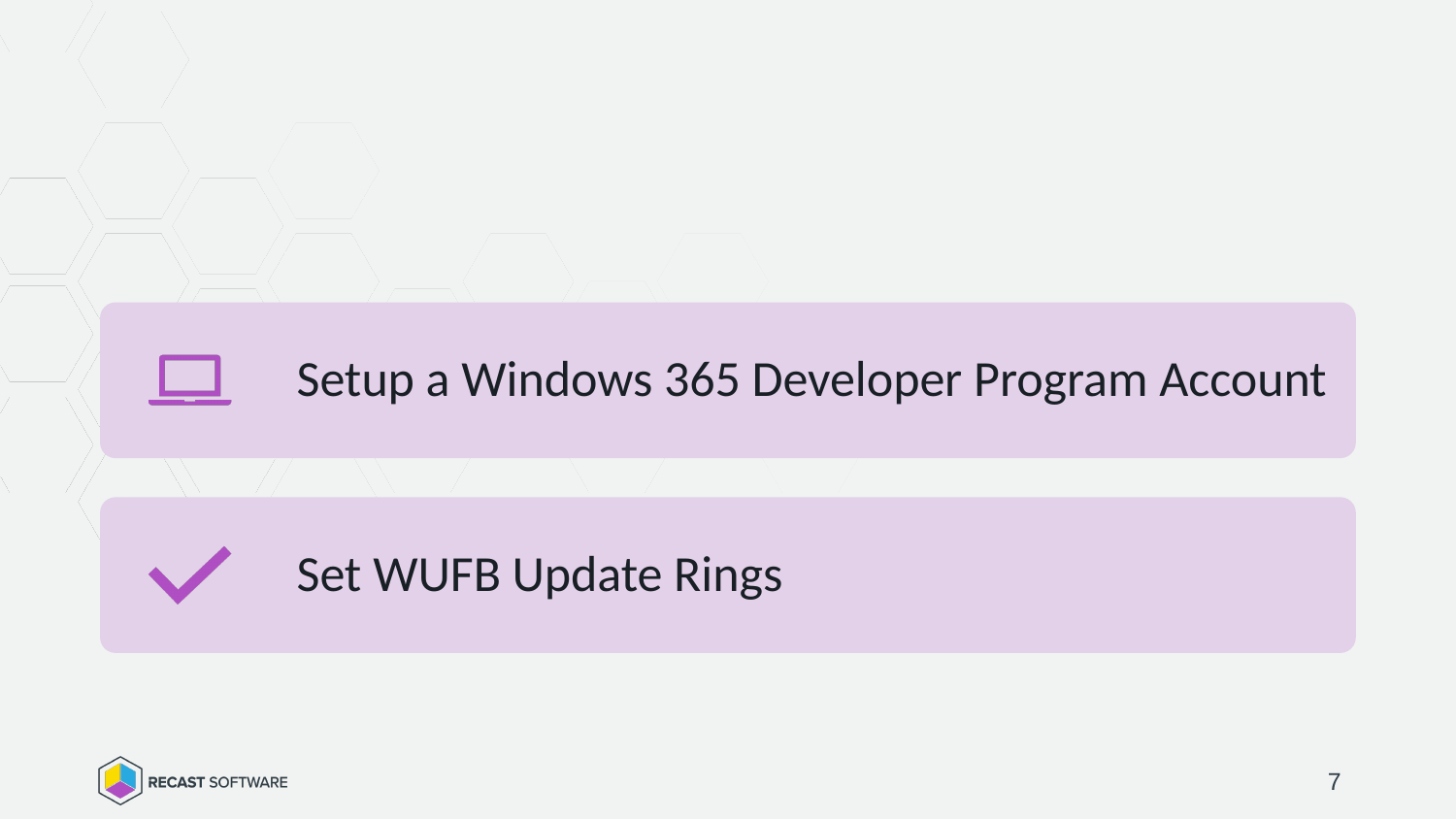

Setup a Windows 365 Developer Program Account
Set WUFB Update Rings
7